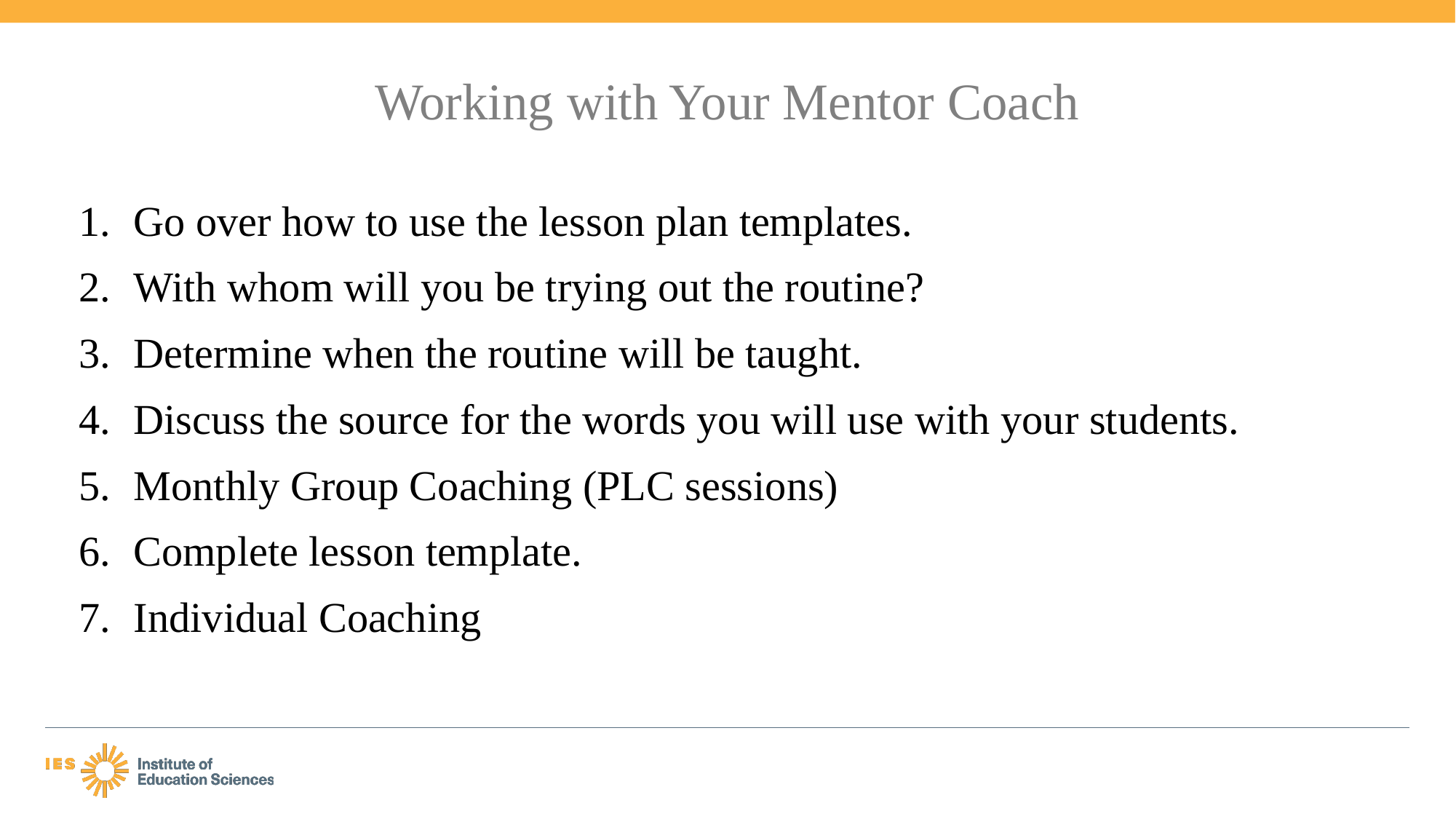

# Working with Your Mentor Coach
Go over how to use the lesson plan templates.
With whom will you be trying out the routine?
Determine when the routine will be taught.
Discuss the source for the words you will use with your students.
Monthly Group Coaching (PLC sessions)
Complete lesson template.
Individual Coaching